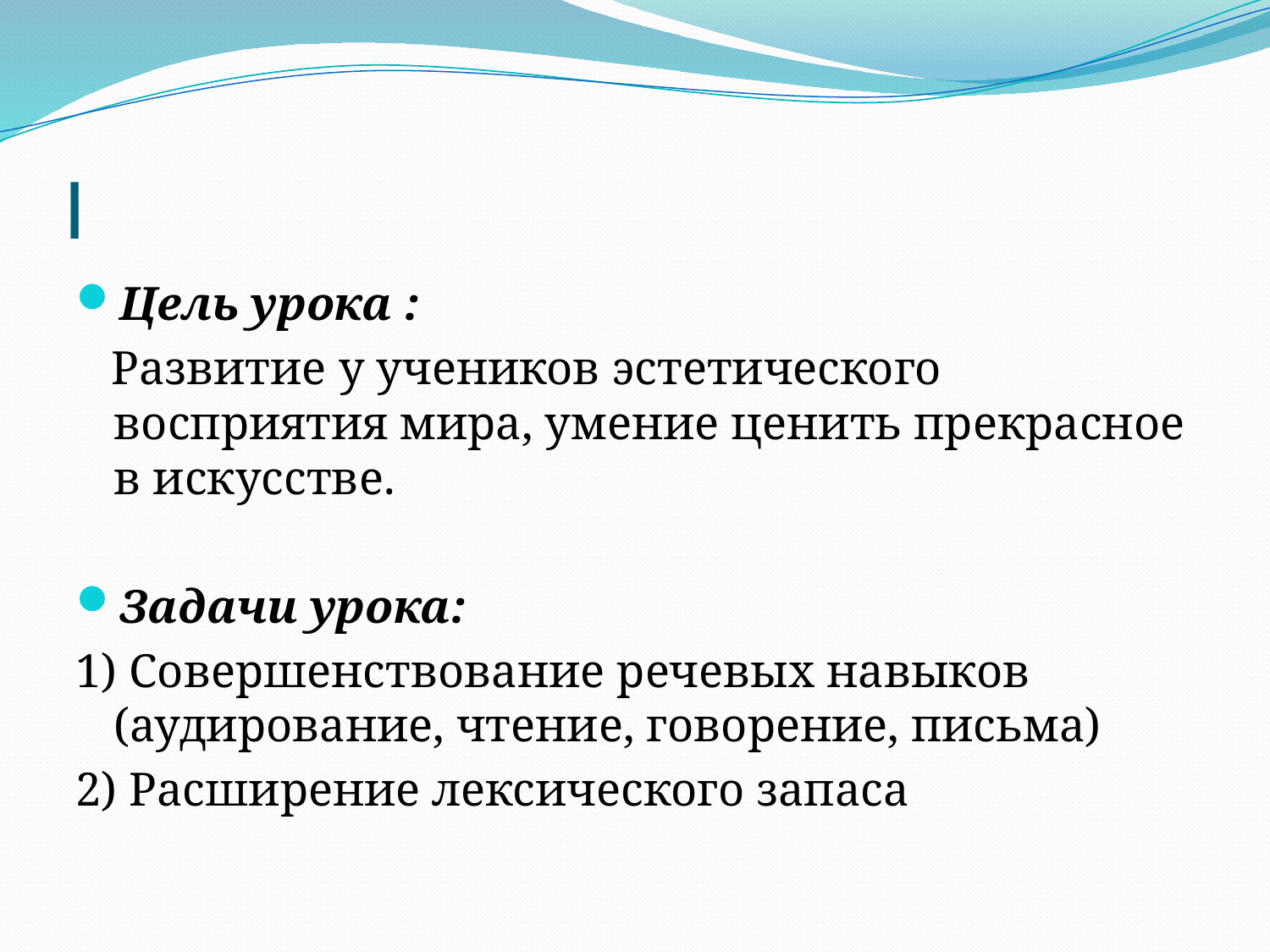

# I
Цель урока :
   Развитие у учеников эстетического восприятия мира, умение ценить прекрасное в искусстве.

Задачи урока:
1) Совершенствование речевых навыков (аудирование, чтение, говорение, письма)
2) Расширение лексического запаса